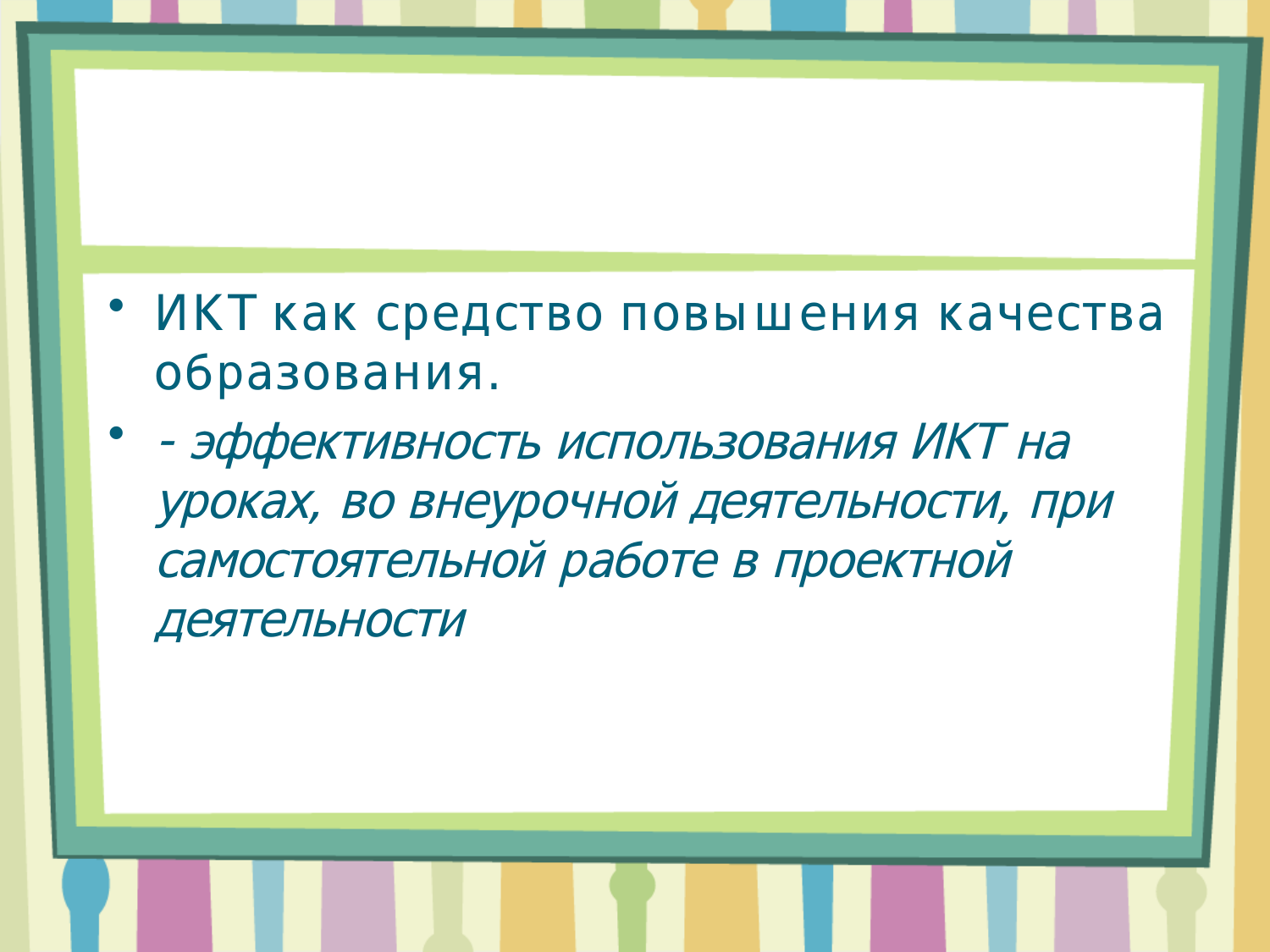

#
ИКТ как средство повышения качества образования.
- эффективность использования ИКТ на уроках, во внеурочной деятельности, при самостоятельной работе в проектной деятельности